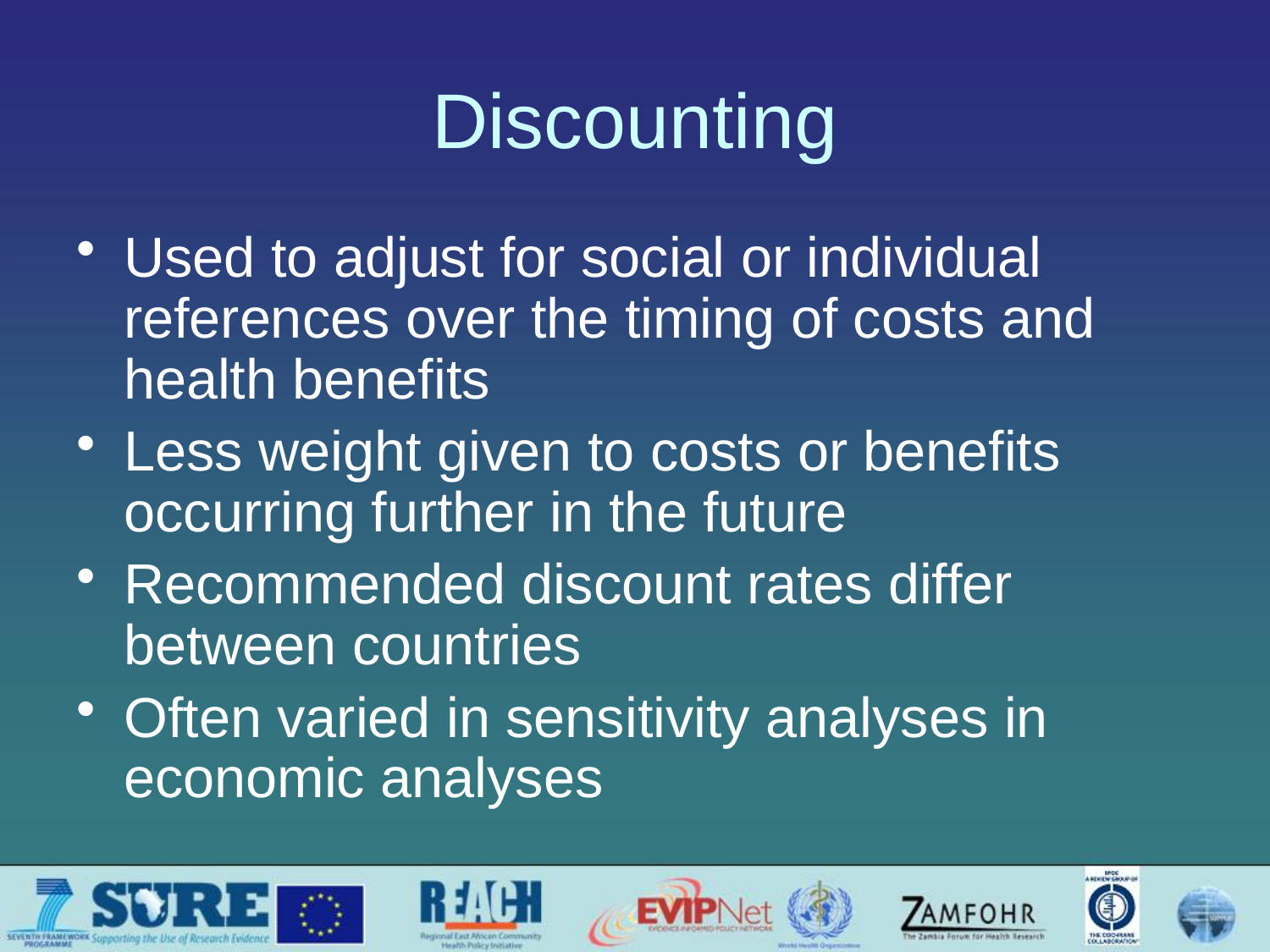

# Discounting
Used to adjust for social or individual references over the timing of costs and health benefits
Less weight given to costs or benefits occurring further in the future
Recommended discount rates differ between countries
Often varied in sensitivity analyses in economic analyses